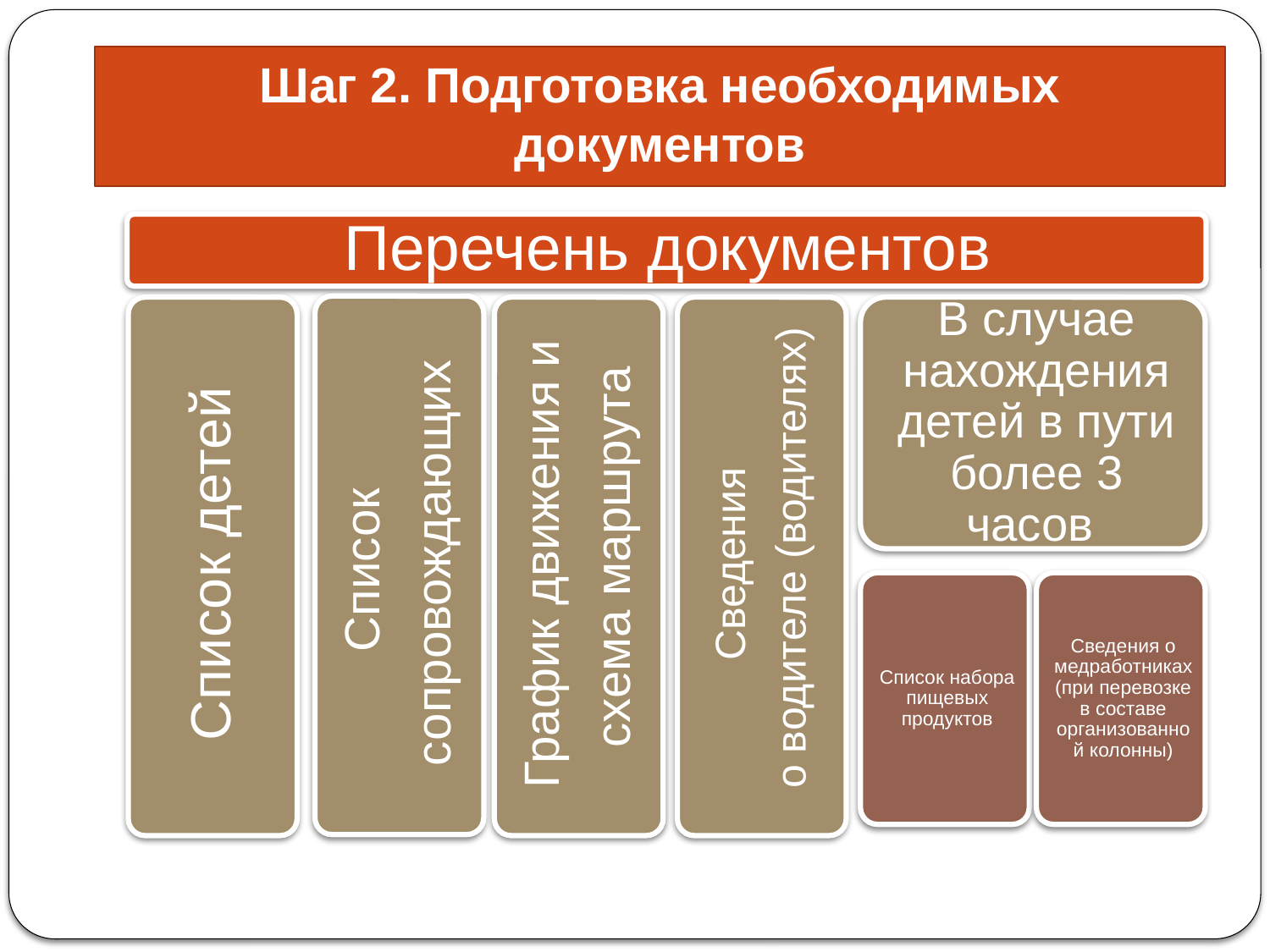

# Шаг 2. Подготовка необходимых документов
Перечень документов
Список детей
Список
сопровождающих
График движения и
 схема маршрута
Сведения
 о водителе (водителях)
В случае нахождения детей в пути более 3 часов
Список набора пищевых продуктов
Сведения о медработниках (при перевозке в составе организованной колонны)